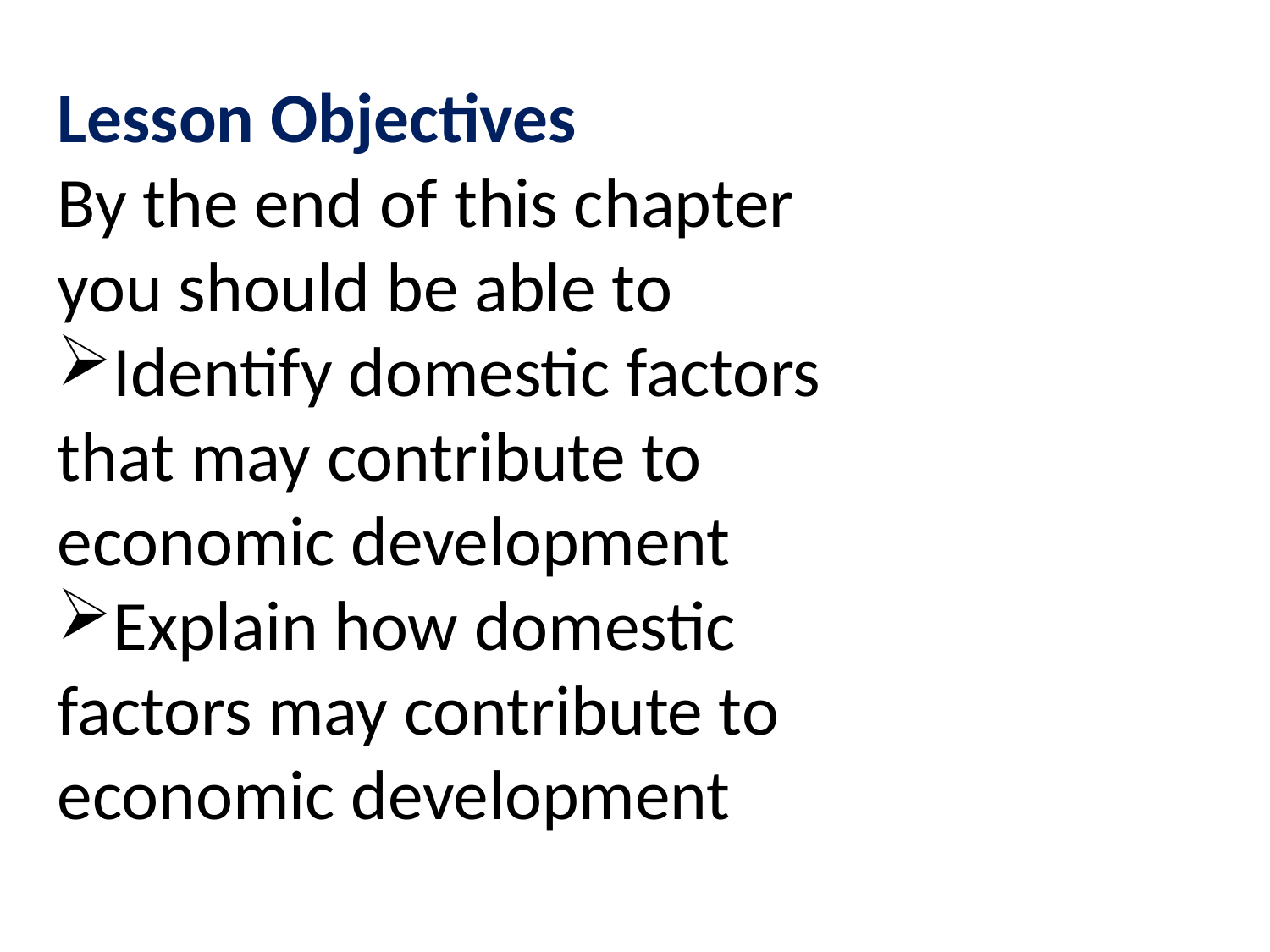

Lesson Objectives
By the end of this chapter you should be able to
Identify domestic factors that may contribute to economic development
Explain how domestic factors may contribute to economic development